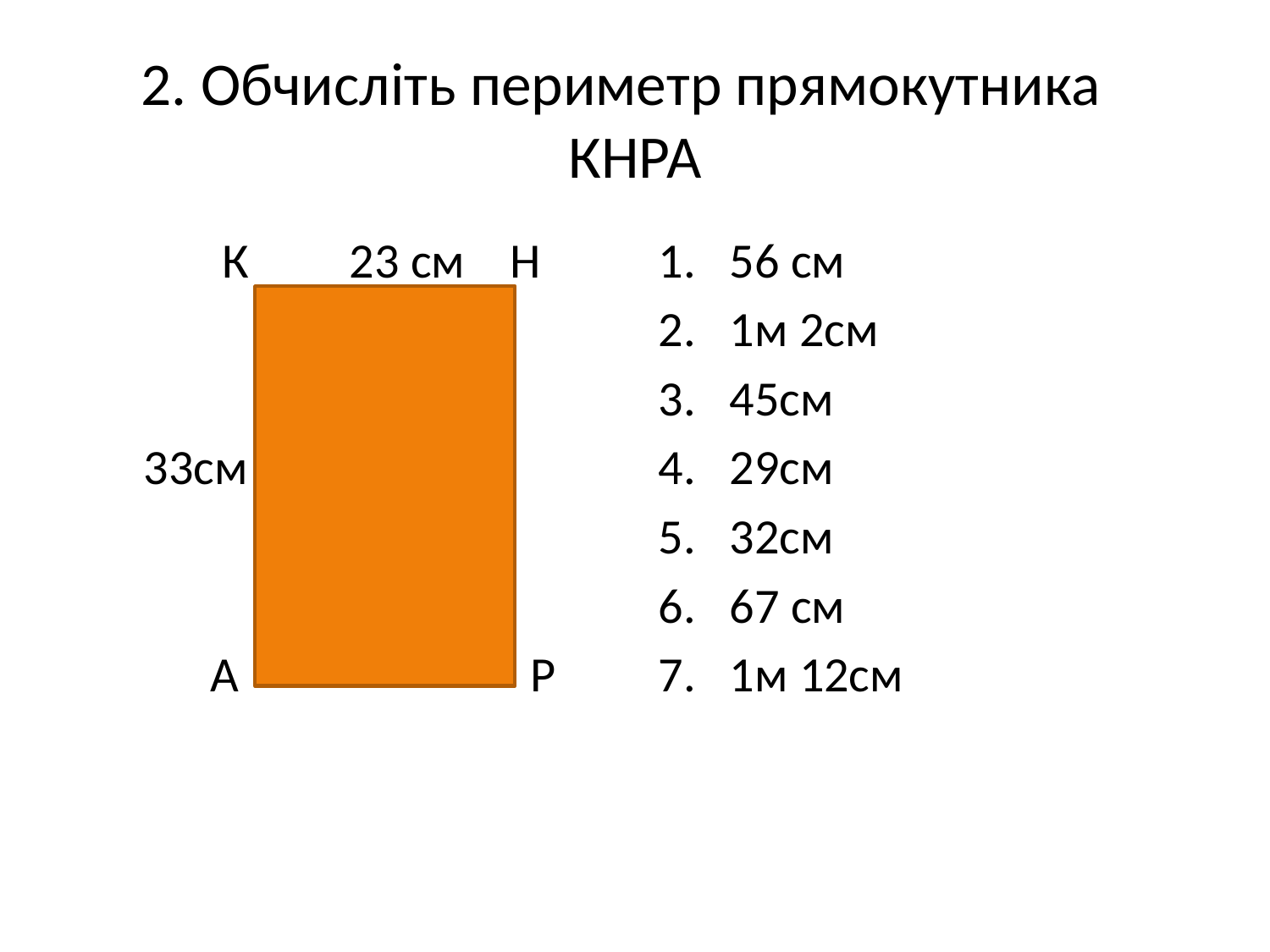

# 2. Обчисліть периметр прямокутника   КНРА
             К         23 см    Н

      33см

            А                          Р

56 см
1м 2см
45см
29см
32см
67 см
1м 12см